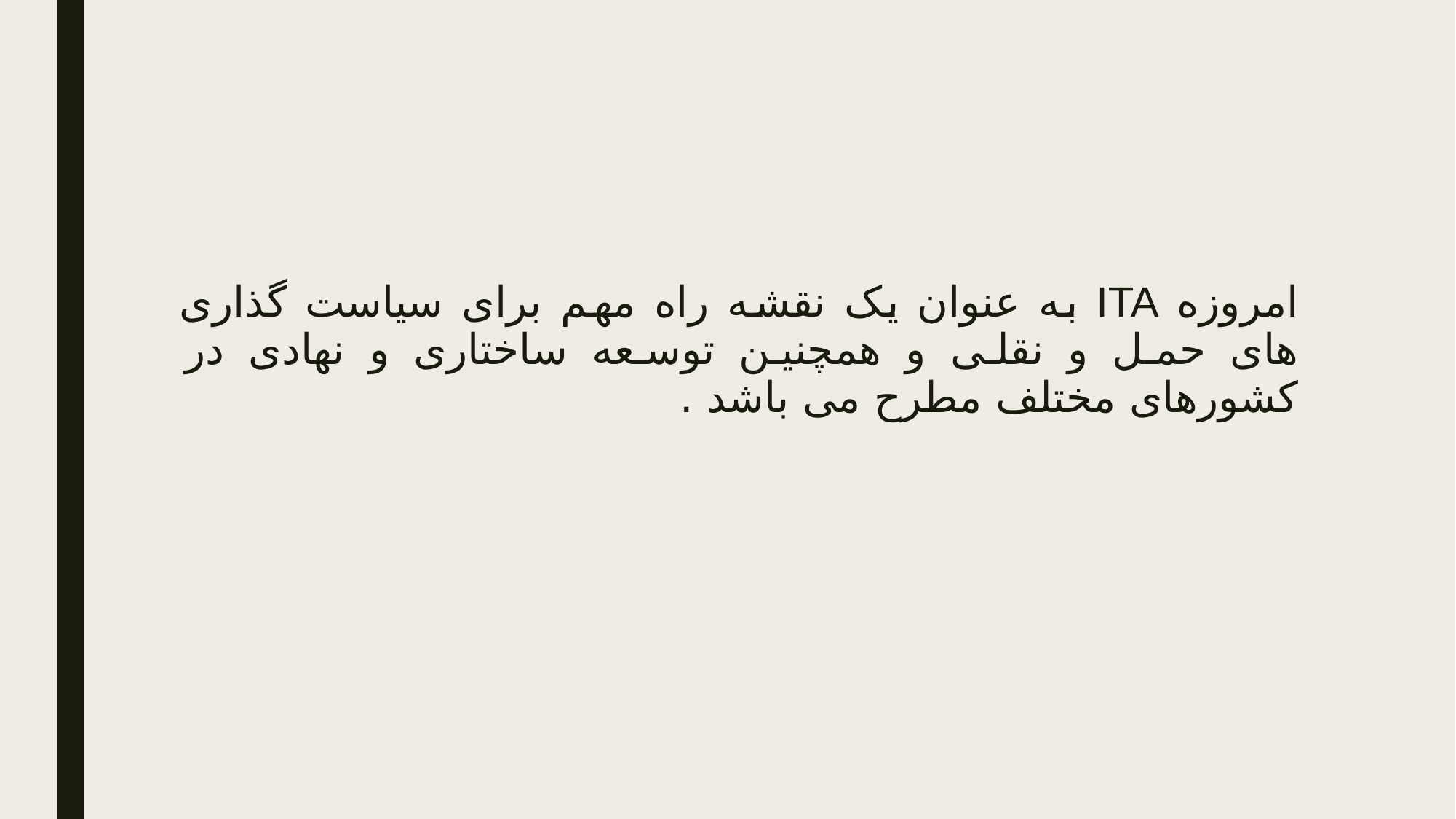

امروزه ITA به عنوان یک نقشه راه مهم برای سیاست گذاری های حمل و نقلی و همچنین توسعه ساختاری و نهادی در کشورهای مختلف مطرح می باشد .